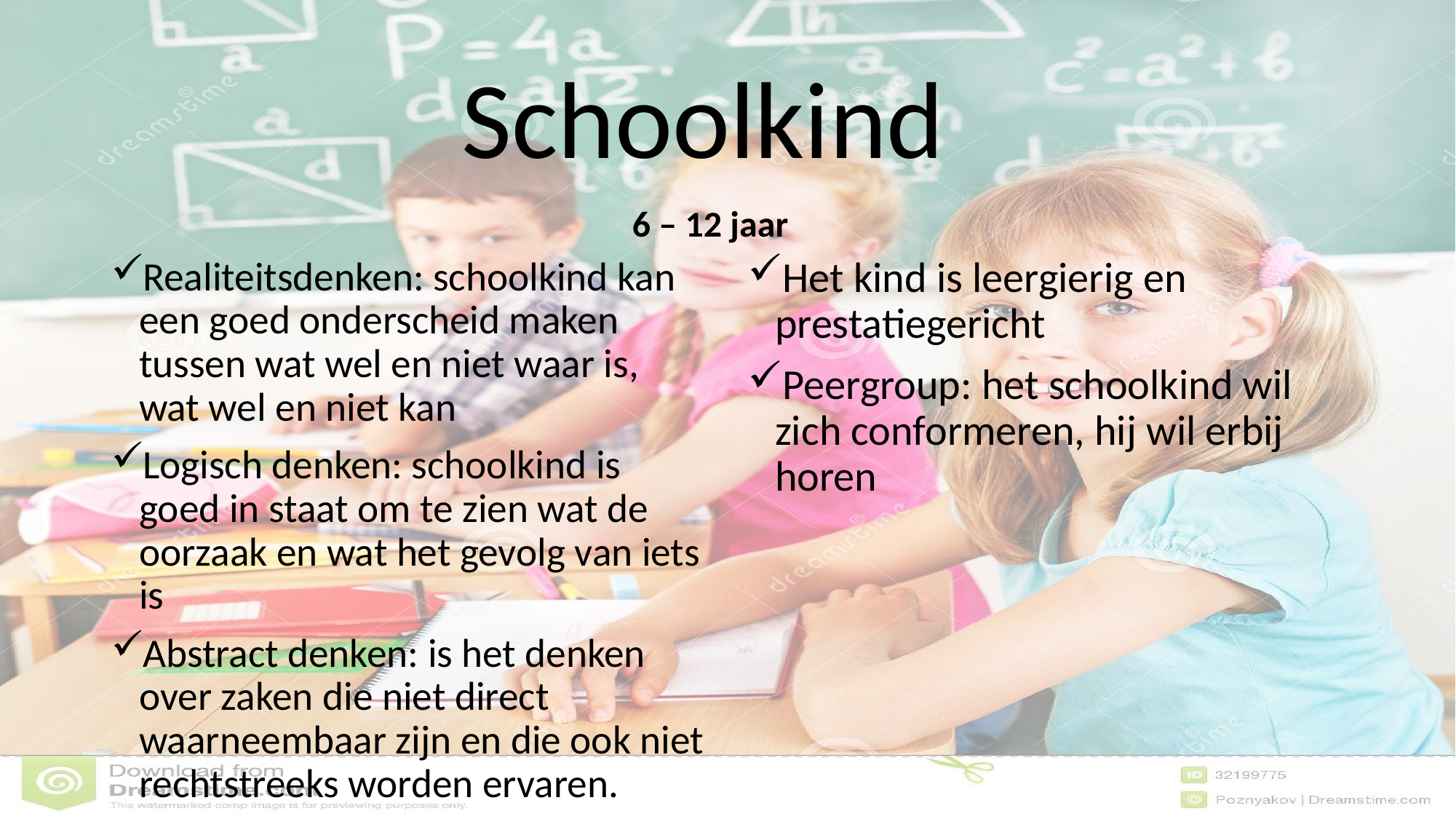

# Schoolkind
6 – 12 jaar
Realiteitsdenken: schoolkind kan een goed onderscheid maken tussen wat wel en niet waar is, wat wel en niet kan
Logisch denken: schoolkind is goed in staat om te zien wat de oorzaak en wat het gevolg van iets is
Abstract denken: is het denken over zaken die niet direct waarneembaar zijn en die ook niet rechtstreeks worden ervaren.

Het kind is leergierig en prestatiegericht
Peergroup: het schoolkind wil zich conformeren, hij wil erbij horen